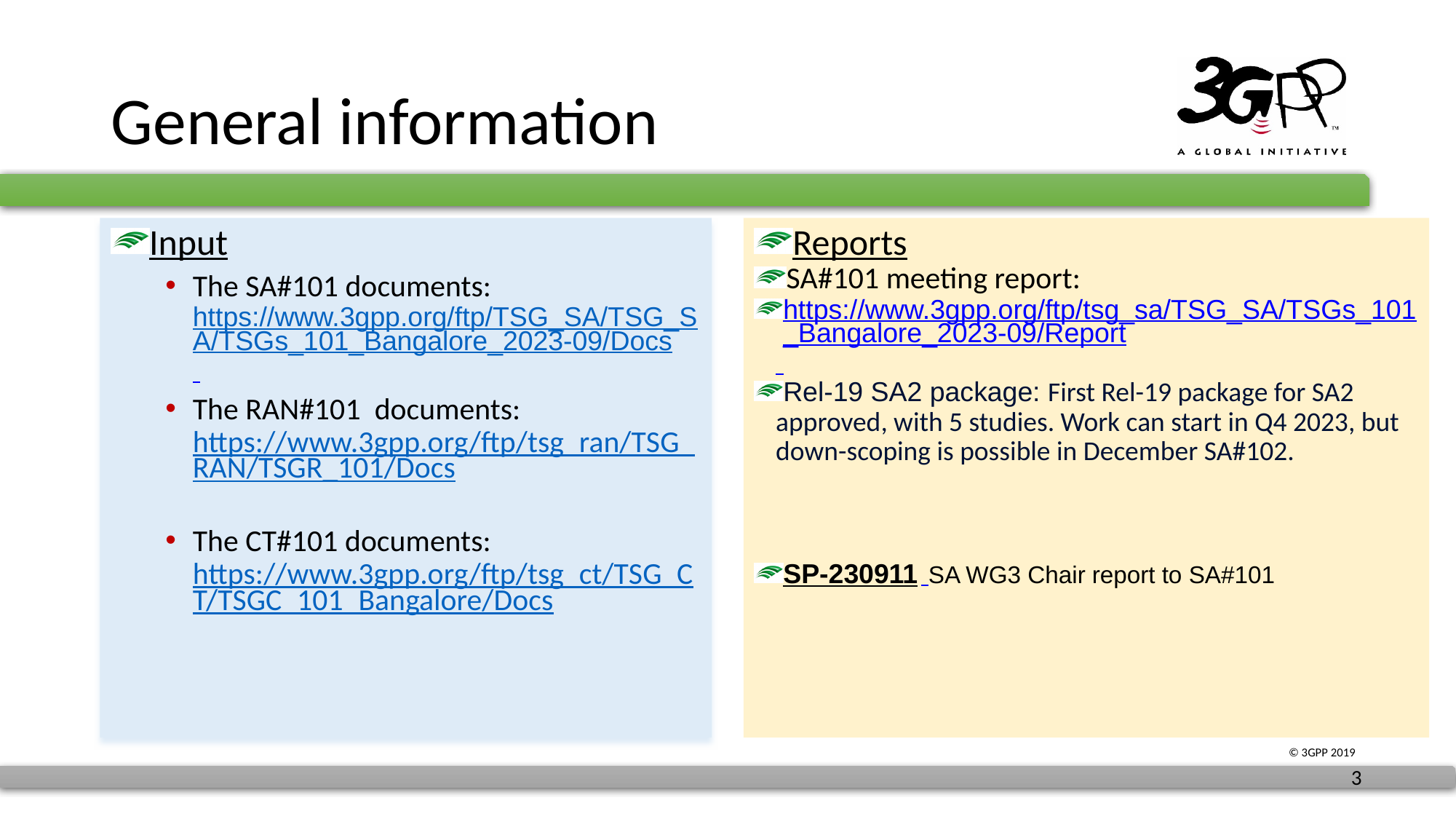

# General information
Input
The SA#101 documents: https://www.3gpp.org/ftp/TSG_SA/TSG_SA/TSGs_101_Bangalore_2023-09/Docs
The RAN#101  documents: https://www.3gpp.org/ftp/tsg_ran/TSG_RAN/TSGR_101/Docs
The CT#101 documents: https://www.3gpp.org/ftp/tsg_ct/TSG_CT/TSGC_101_Bangalore/Docs
Reports
SA#101 meeting report:
https://www.3gpp.org/ftp/tsg_sa/TSG_SA/TSGs_101_Bangalore_2023-09/Report
Rel-19 SA2 package: First Rel-19 package for SA2 approved, with 5 studies. Work can start in Q4 2023, but down-scoping is possible in December SA#102.

SP-230911  SA WG3 Chair report to SA#101